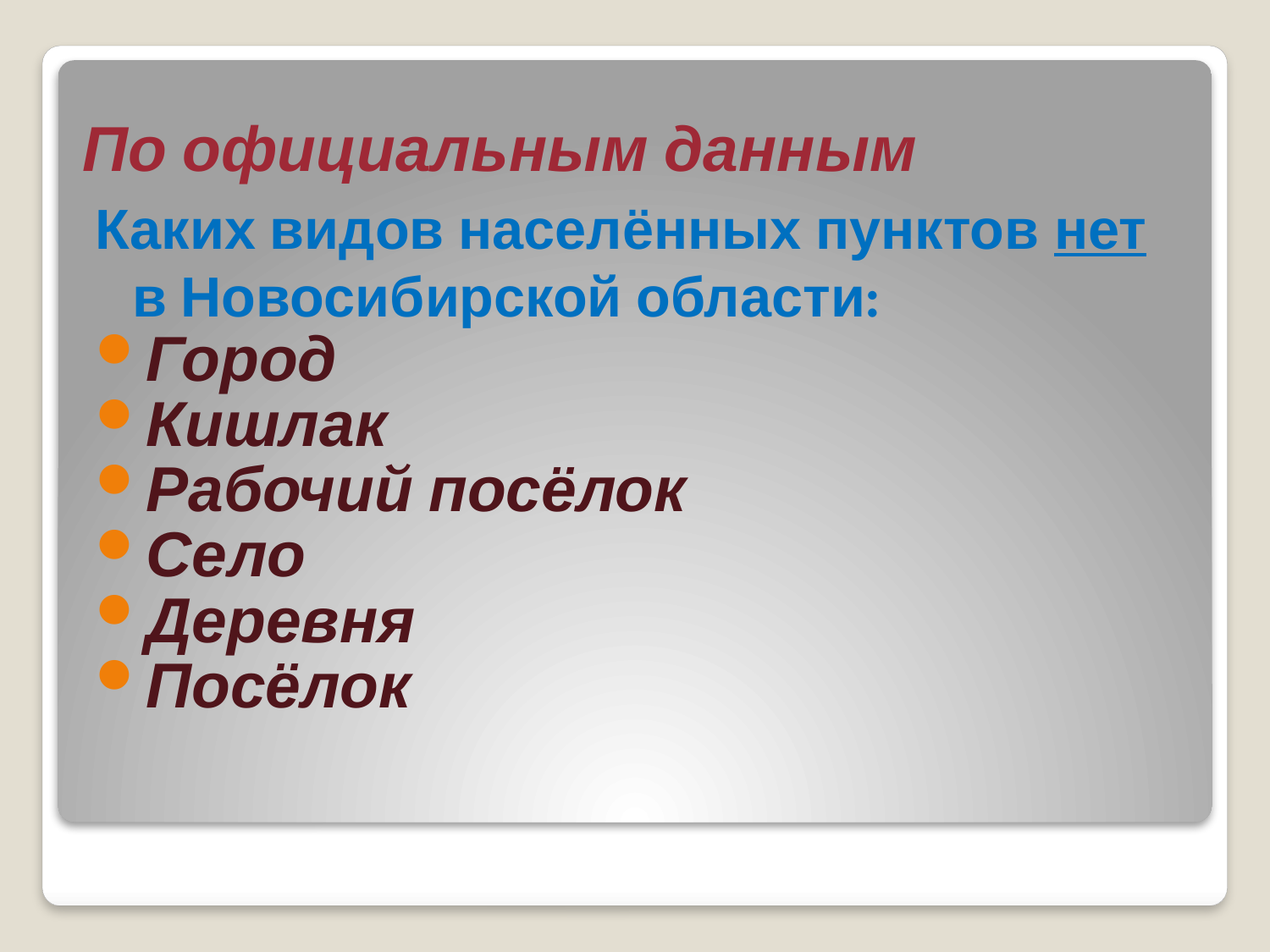

# По официальным данным
Каких видов населённых пунктов нет в Новосибирской области:
Город
Кишлак
Рабочий посёлок
Село
Деревня
Посёлок